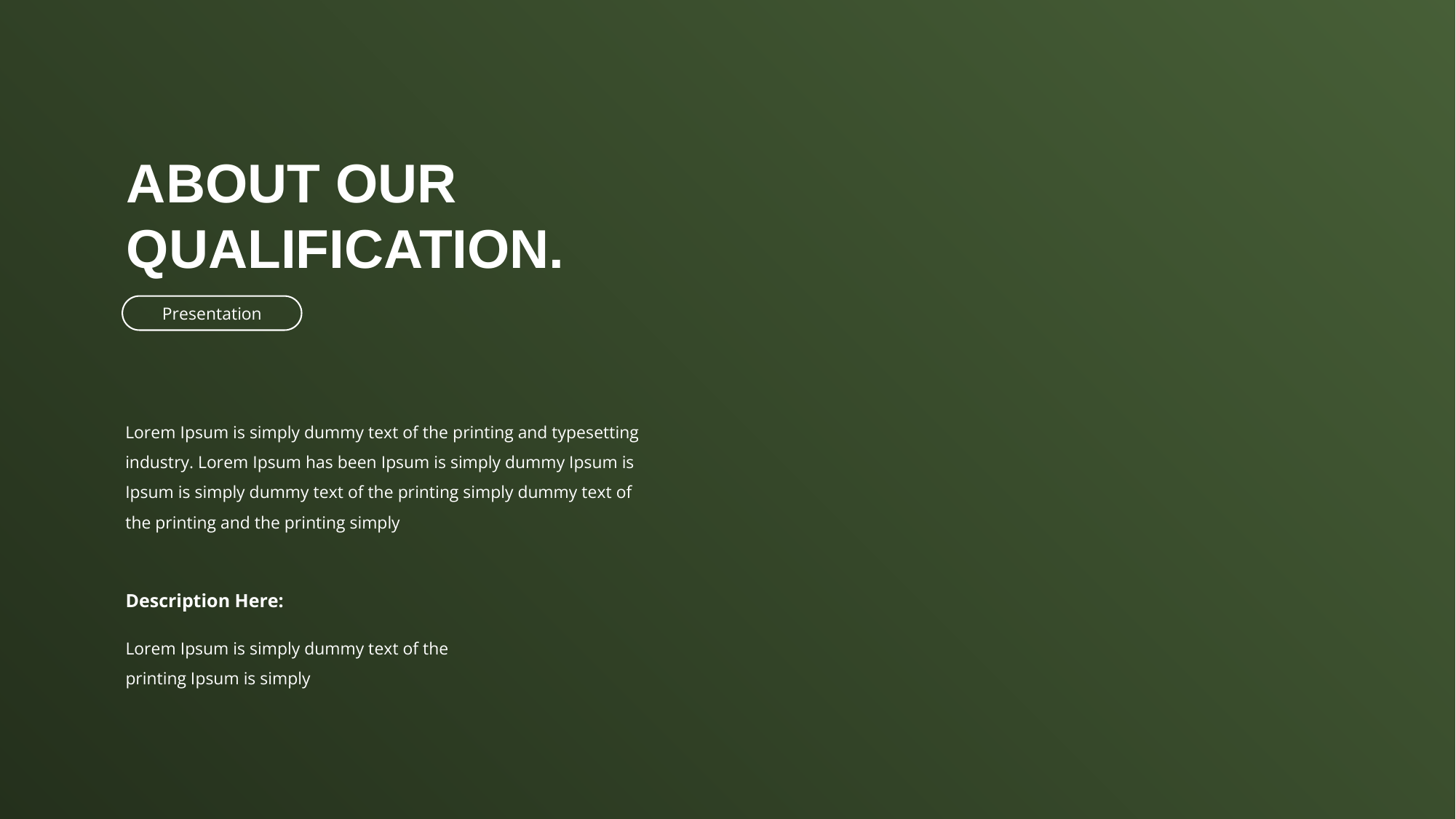

ABOUT OUR QUALIFICATION.
Presentation
Lorem Ipsum is simply dummy text of the printing and typesetting industry. Lorem Ipsum has been Ipsum is simply dummy Ipsum is Ipsum is simply dummy text of the printing simply dummy text of the printing and the printing simply

Description Here:
Lorem Ipsum is simply dummy text of the printing Ipsum is simply